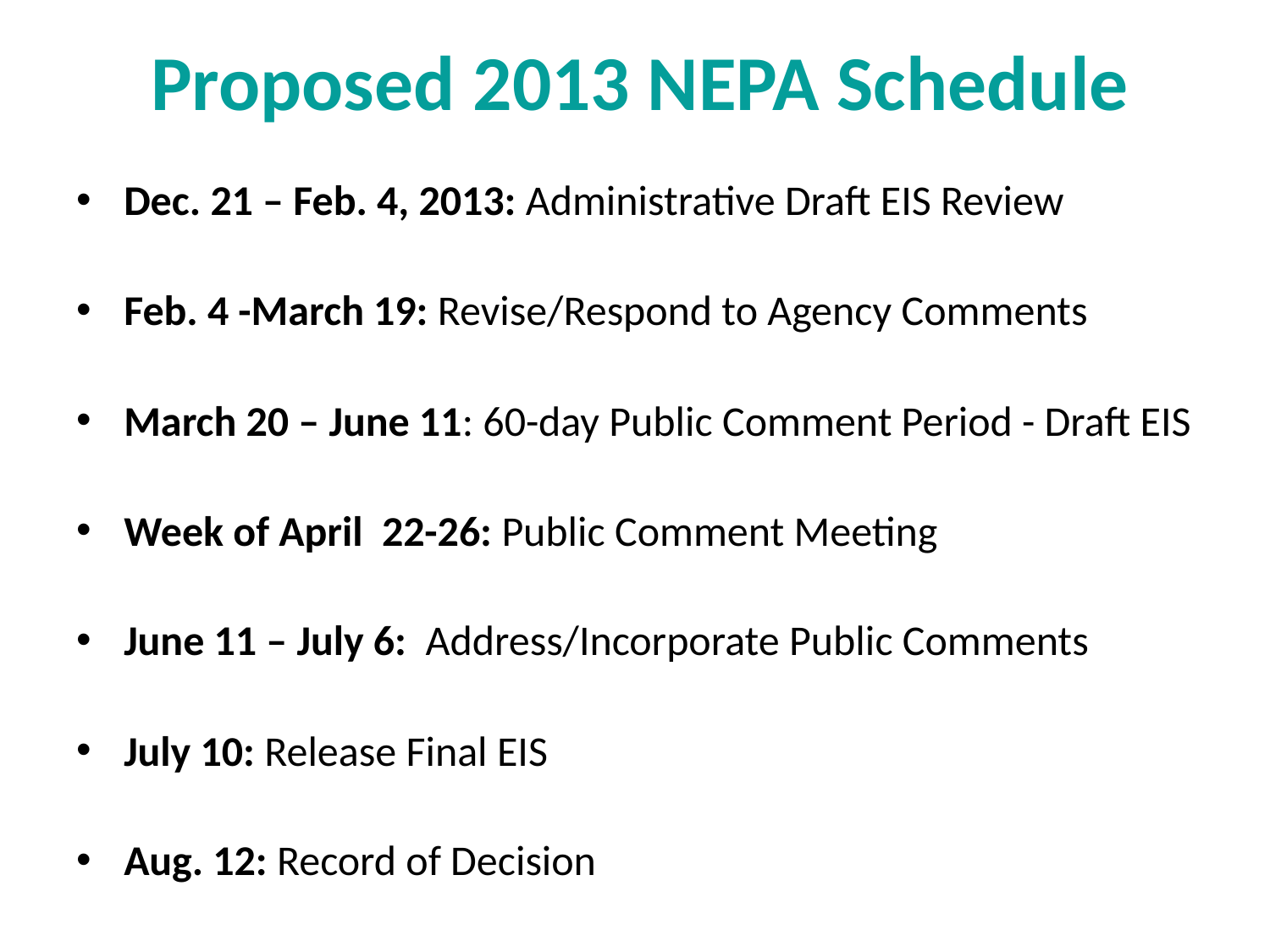

Proposed 2013 NEPA Schedule
Dec. 21 – Feb. 4, 2013: Administrative Draft EIS Review
Feb. 4 -March 19: Revise/Respond to Agency Comments
March 20 – June 11: 60-day Public Comment Period - Draft EIS
Week of April  22-26: Public Comment Meeting
June 11 – July 6:  Address/Incorporate Public Comments
July 10: Release Final EIS
Aug. 12: Record of Decision